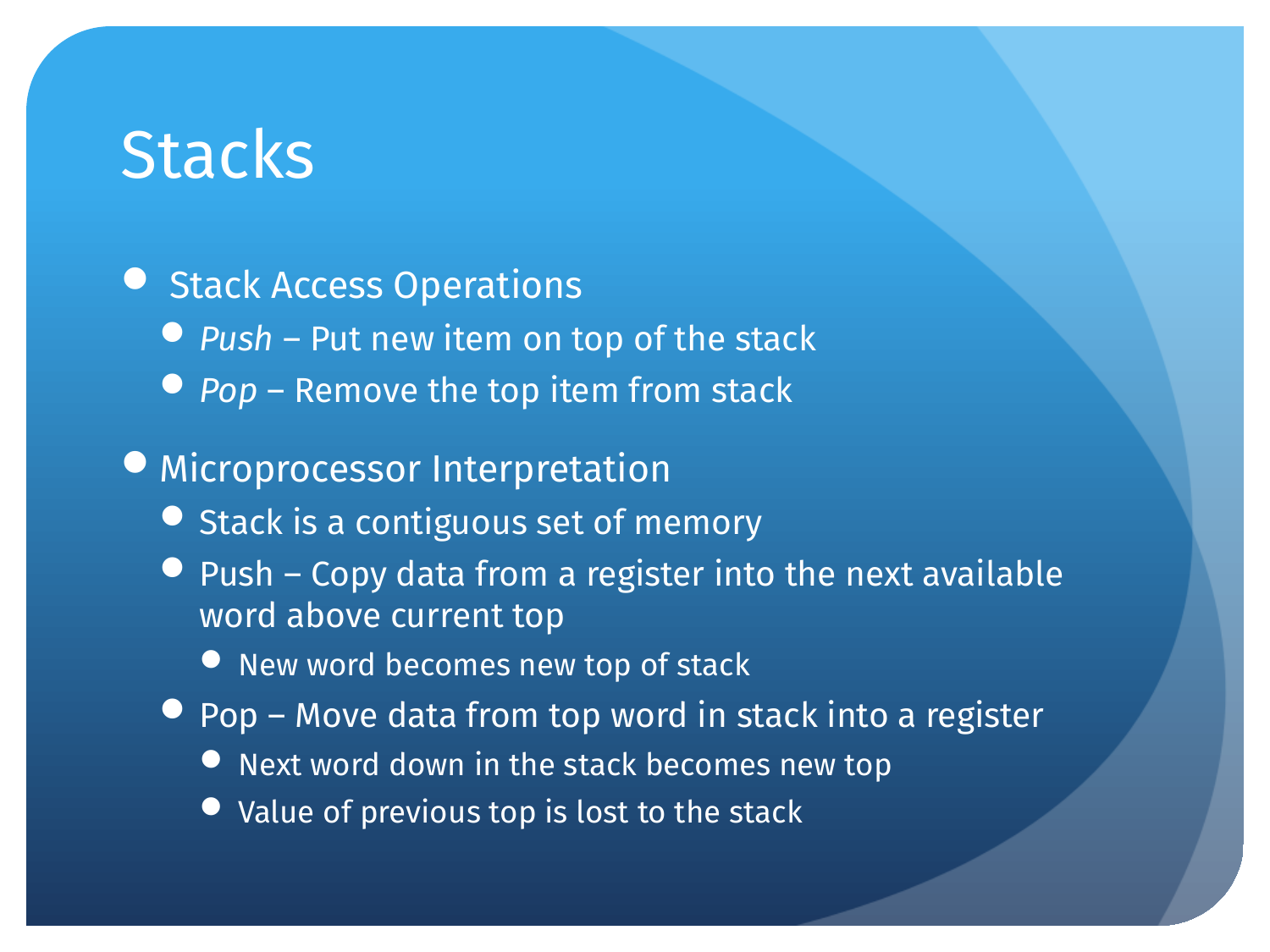

# Stacks
 Stack Access Operations
Push – Put new item on top of the stack
Pop – Remove the top item from stack
Microprocessor Interpretation
Stack is a contiguous set of memory
Push – Copy data from a register into the next available word above current top
New word becomes new top of stack
Pop – Move data from top word in stack into a register
Next word down in the stack becomes new top
Value of previous top is lost to the stack